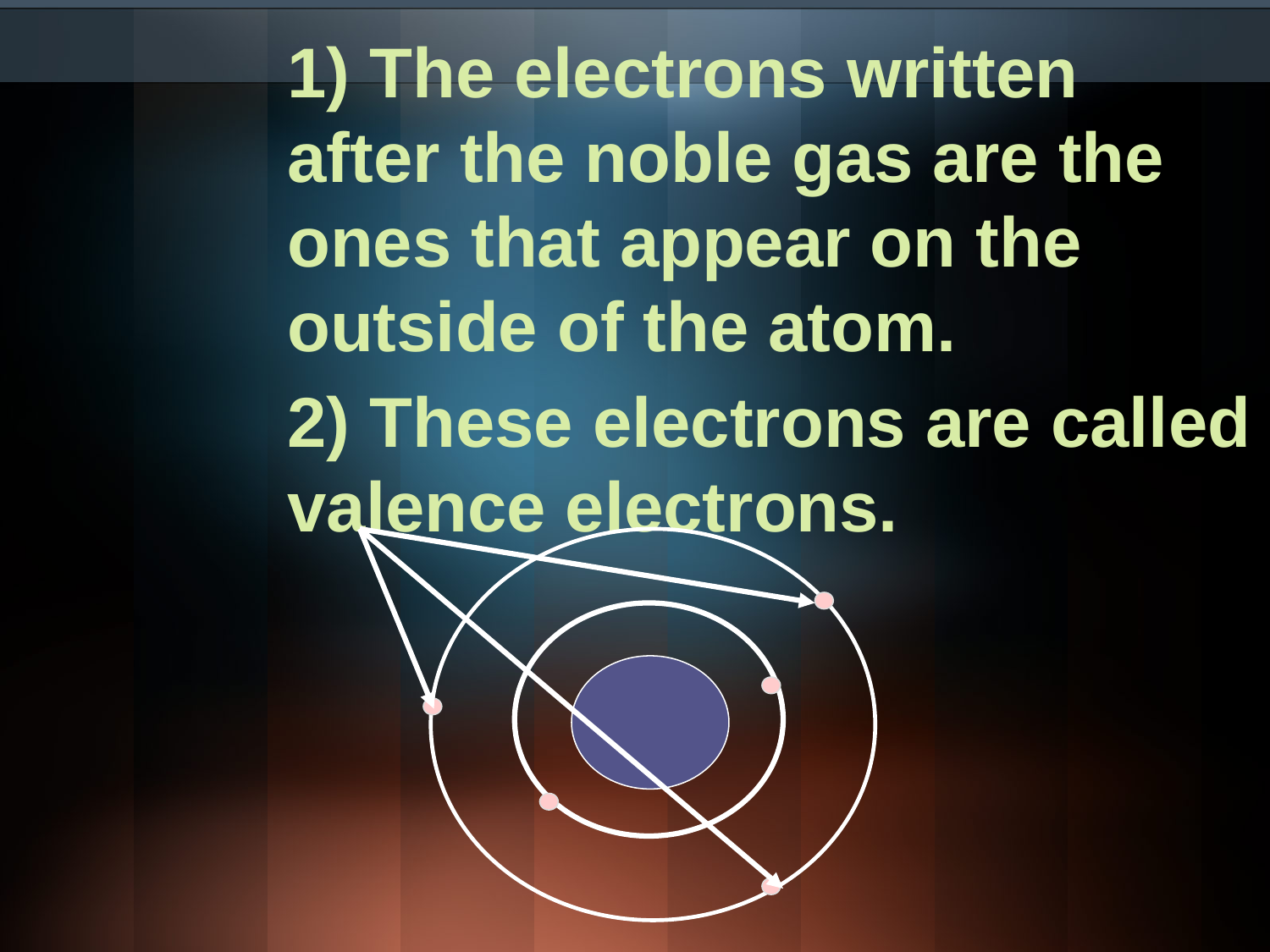

1) The electrons written 			after the noble gas are the 		ones that appear on the 			outside of the atom.
		2) These electrons are called 		valence electrons.